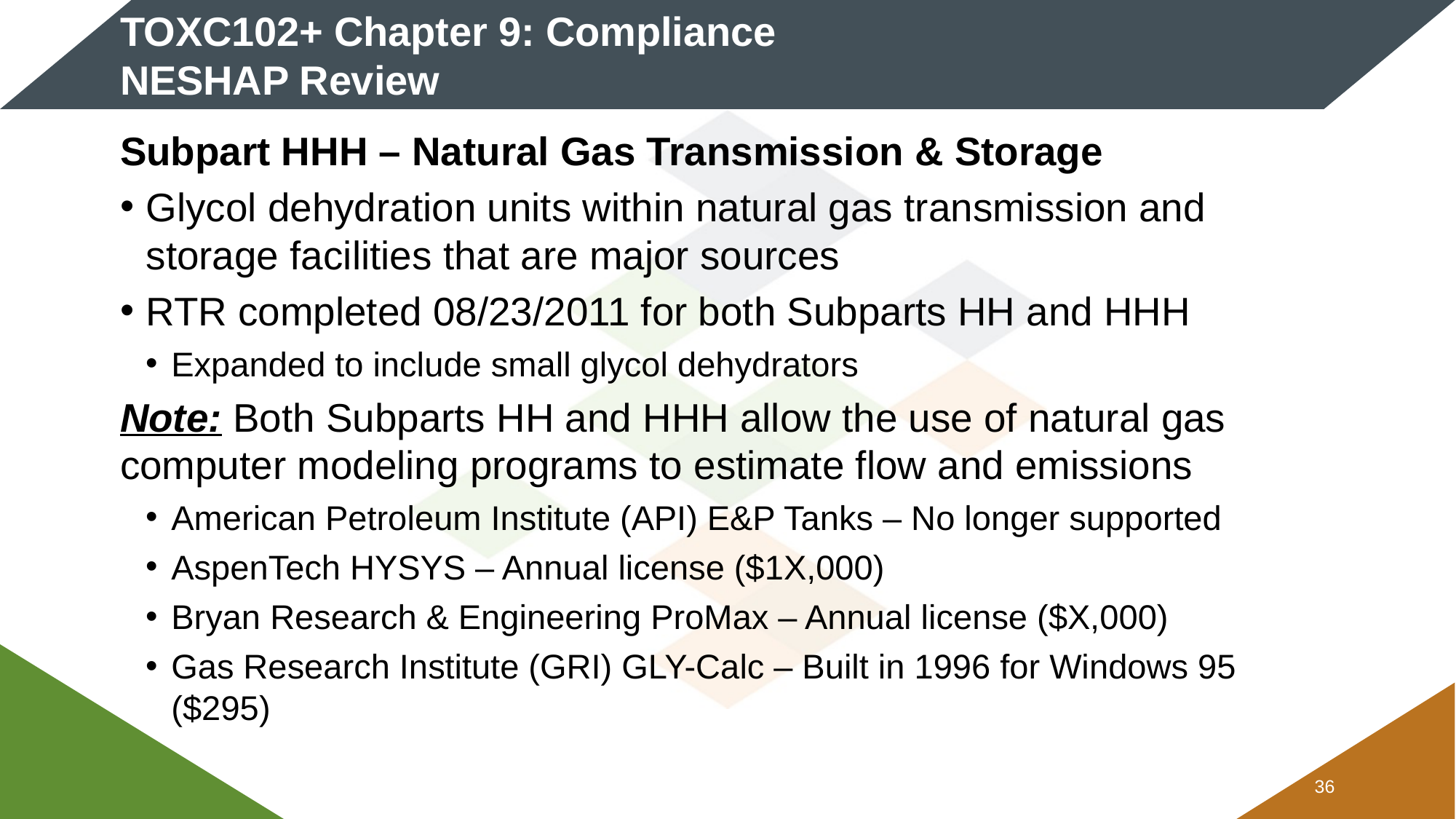

# TOXC102+ Chapter 9: Compliance NESHAP Review
Subpart HHH – Natural Gas Transmission & Storage
Glycol dehydration units within natural gas transmission and storage facilities that are major sources
RTR completed 08/23/2011 for both Subparts HH and HHH
Expanded to include small glycol dehydrators
Note: Both Subparts HH and HHH allow the use of natural gas computer modeling programs to estimate flow and emissions
American Petroleum Institute (API) E&P Tanks – No longer supported
AspenTech HYSYS – Annual license ($1X,000)
Bryan Research & Engineering ProMax – Annual license ($X,000)
Gas Research Institute (GRI) GLY-Calc – Built in 1996 for Windows 95 ($295)
36